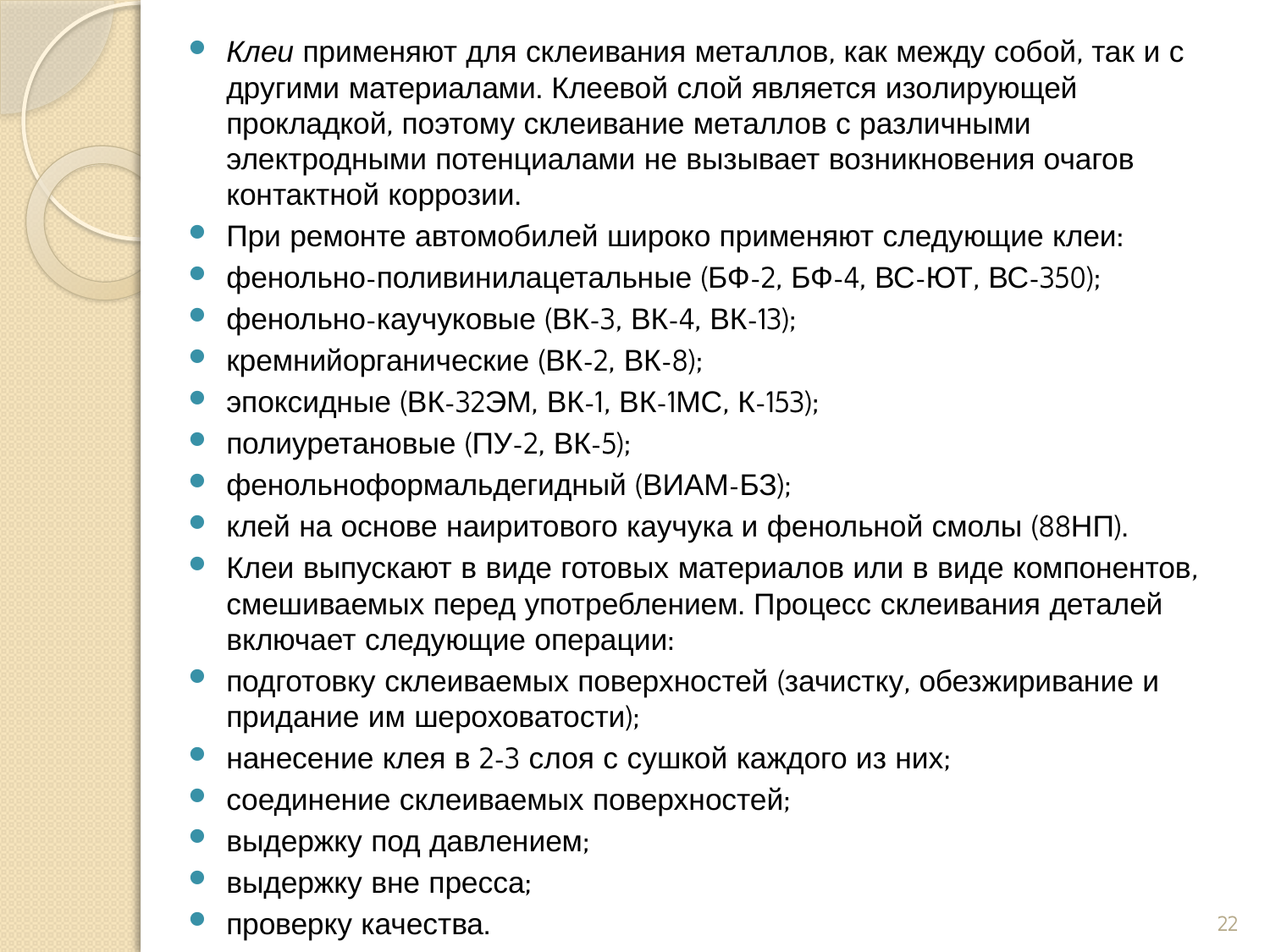

Клеи применяют для склеивания металлов, как между со­бой, так и с другими материалами. Клеевой слой является изо­лирующей прокладкой, поэтому склеивание металлов с раз­личными электродными потенциалами не вызывает возникно­вения очагов контактной коррозии.
При ремонте автомобилей широко применяют следующие клеи:
фенольно-поливинилацетальные (БФ-2, БФ-4, ВС-ЮТ, ВС-350);
фенольно-каучуковые (ВК-3, ВК-4, ВК-13);
кремнийорганические (ВК-2, ВК-8);
эпоксидные (ВК-32ЭМ, ВК-1, ВК-1МС, К-153);
полиуретановые (ПУ-2, ВК-5);
фенольноформальдегидный (ВИАМ-БЗ);
клей на основе наиритового каучука и фенольной смолы (88НП).
Клеи выпускают в виде готовых материалов или в виде компонентов, смешиваемых перед употреблением. Процесс склеивания деталей включает следующие операции:
подготовку склеиваемых поверхностей (зачистку, обез­жиривание и придание им шероховатости);
нанесение клея в 2-3 слоя с сушкой каждого из них;
соединение склеиваемых поверхностей;
выдержку под давлением;
выдержку вне пресса;
проверку качества.

22